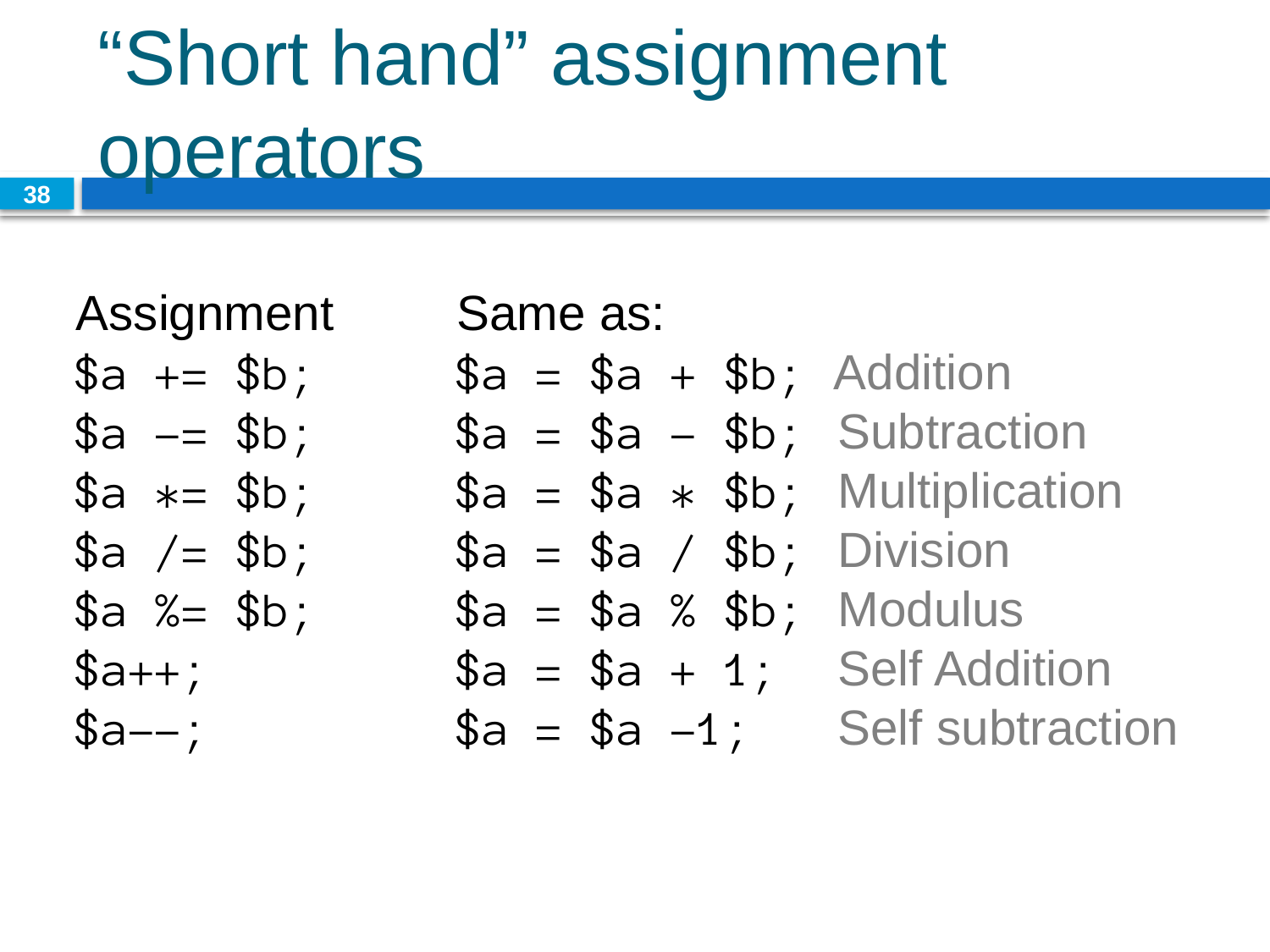

# “Short hand” assignment operators
38
Assignment    	Same as:
$a += $b;     	$a = $a + $b;  Addition
$a -= $b;    	$a = $a - $b; 	Subtraction
$a *= $b;     	$a = $a * $b;	Multiplication
$a /= $b;     	$a = $a / $b;	Division
$a %= $b;    	$a = $a % $b;	Modulus
$a++;		$a = $a + 1;	Self Addition
$a--;		$a = $a -1;	Self subtraction